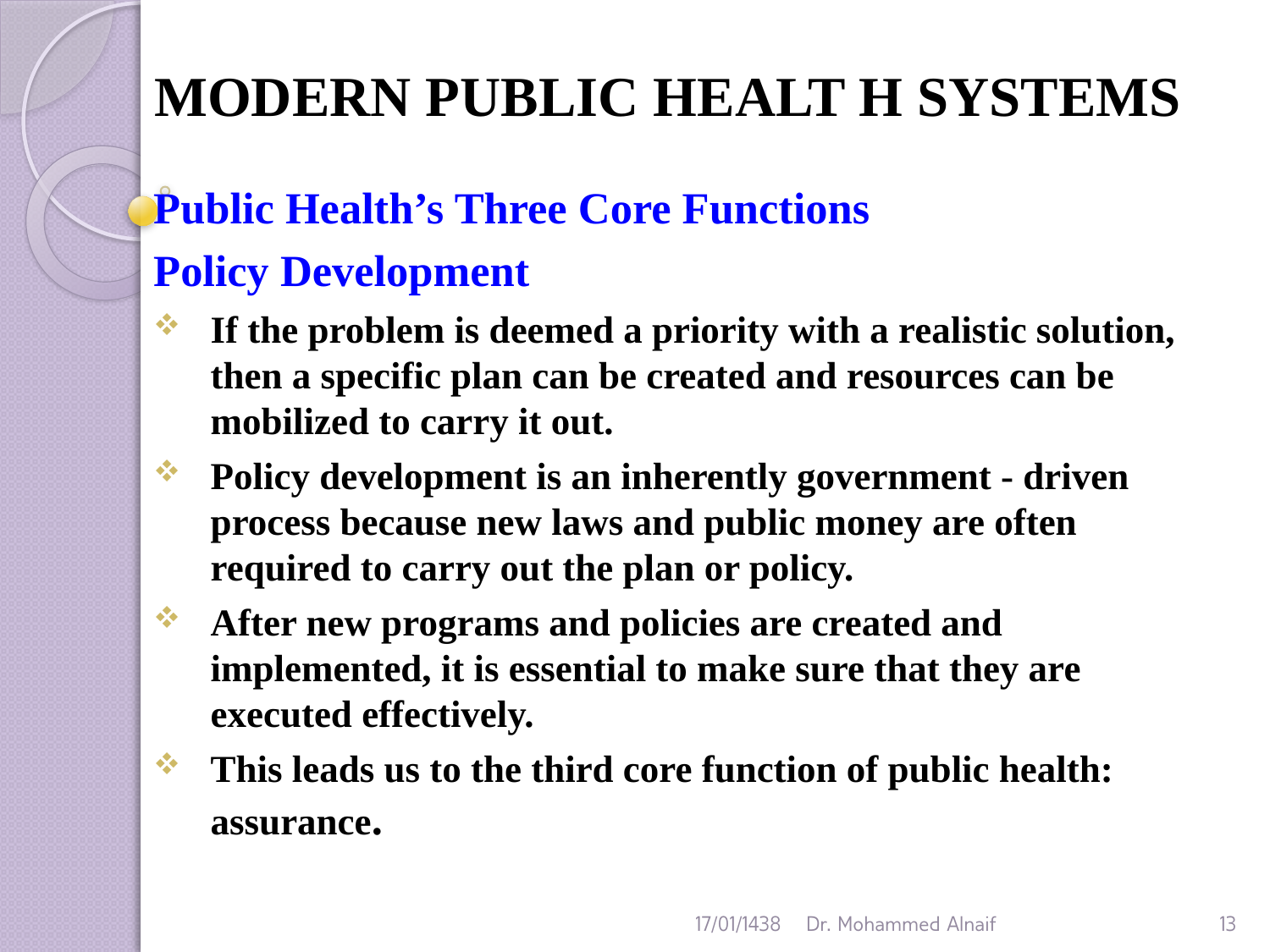

# MODERN PUBLIC HEALT H SYSTEMS
Public Health’s Three Core Functions
Policy Development
If the problem is deemed a priority with a realistic solution, then a specific plan can be created and resources can be mobilized to carry it out.
Policy development is an inherently government - driven process because new laws and public money are often required to carry out the plan or policy.
After new programs and policies are created and implemented, it is essential to make sure that they are executed effectively.
This leads us to the third core function of public health: assurance.
17/01/1438
Dr. Mohammed Alnaif
13